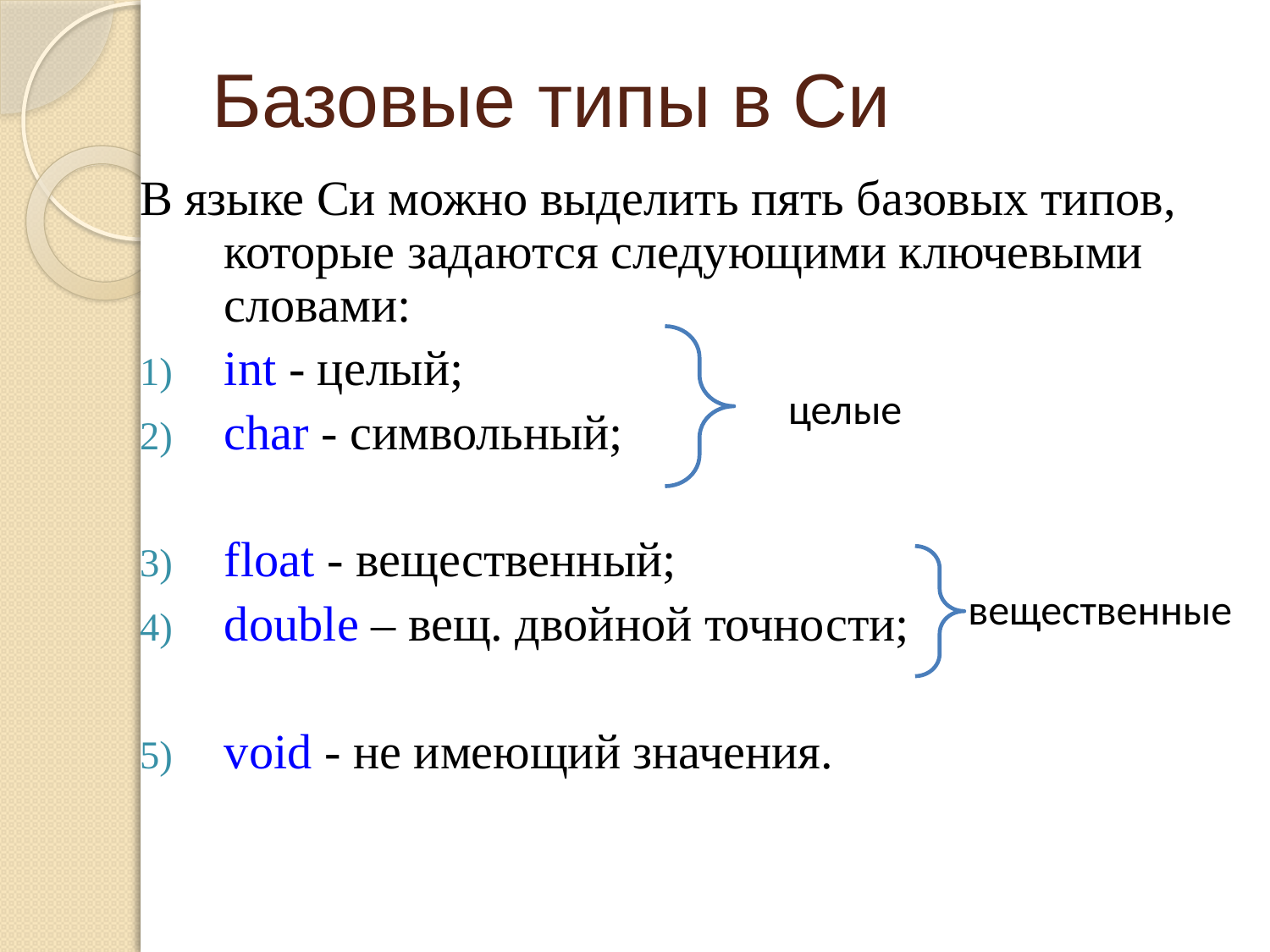

Базовые типы в Си
В языке Си можно выделить пять базовых типов, которые задаются следующими ключевыми словами:
int - целый;
char - символьный;

float - вещественный;
double – вещ. двойной точности;

void - не имеющий значения.

целые

вещественные